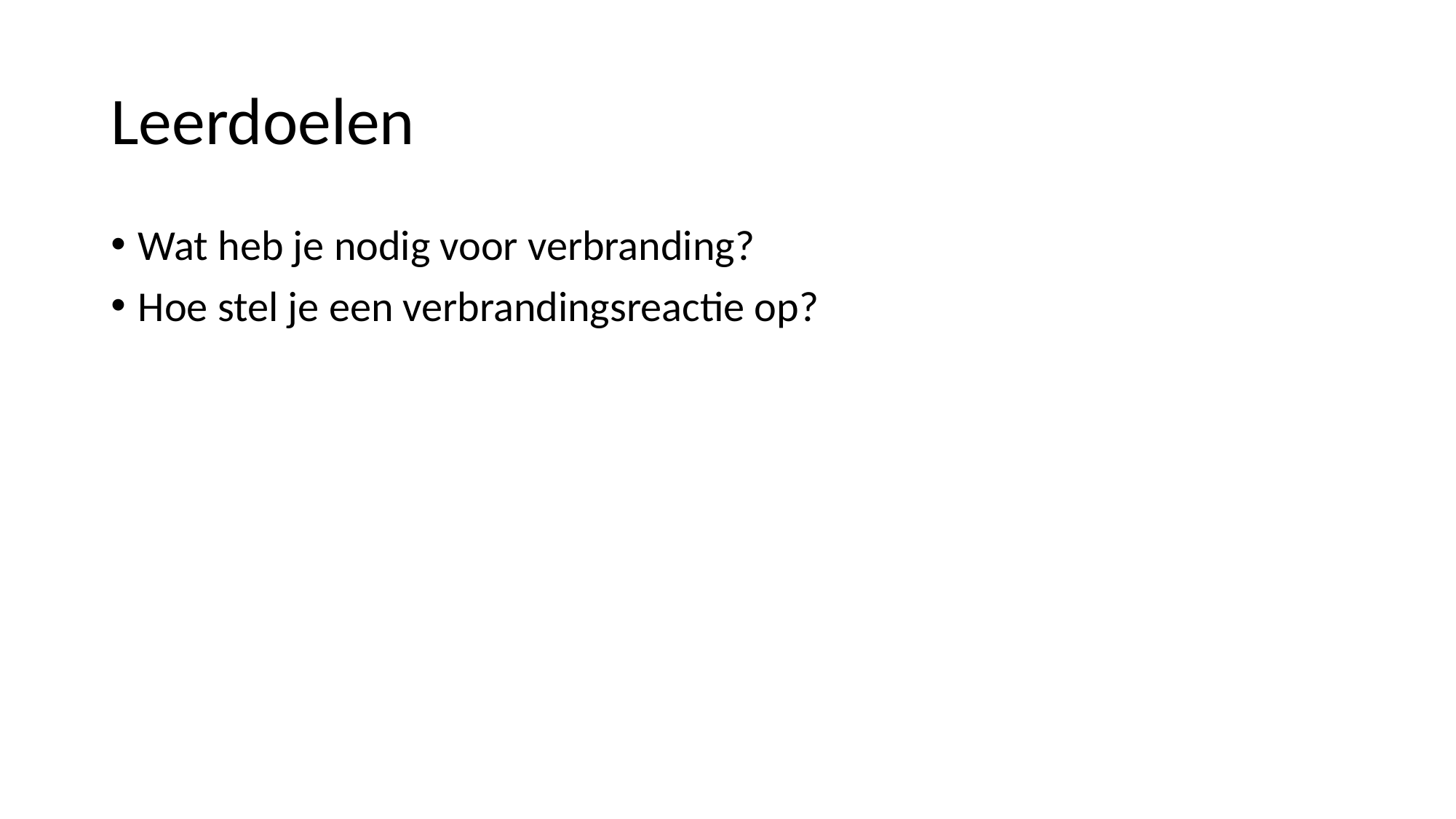

# Leerdoelen
Wat heb je nodig voor verbranding?
Hoe stel je een verbrandingsreactie op?